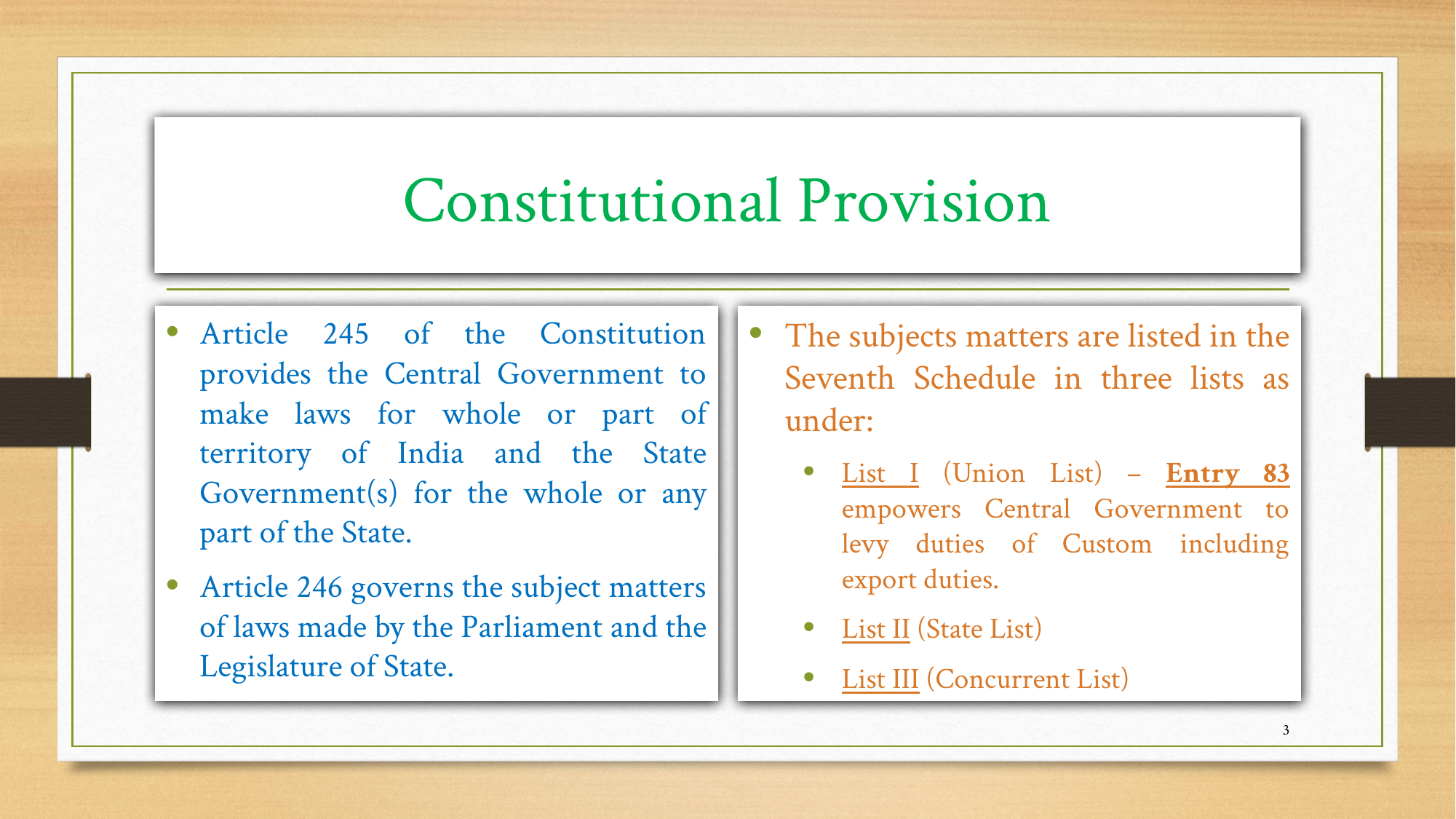

# Constitutional Provision
Article 245 of the Constitution provides the Central Government to make laws for whole or part of territory of India and the State Government(s) for the whole or any part of the State.
Article 246 governs the subject matters of laws made by the Parliament and the Legislature of State.
The subjects matters are listed in the Seventh Schedule in three lists as under:
List I (Union List) – Entry 83 empowers Central Government to levy duties of Custom including export duties.
List II (State List)
List III (Concurrent List)
3